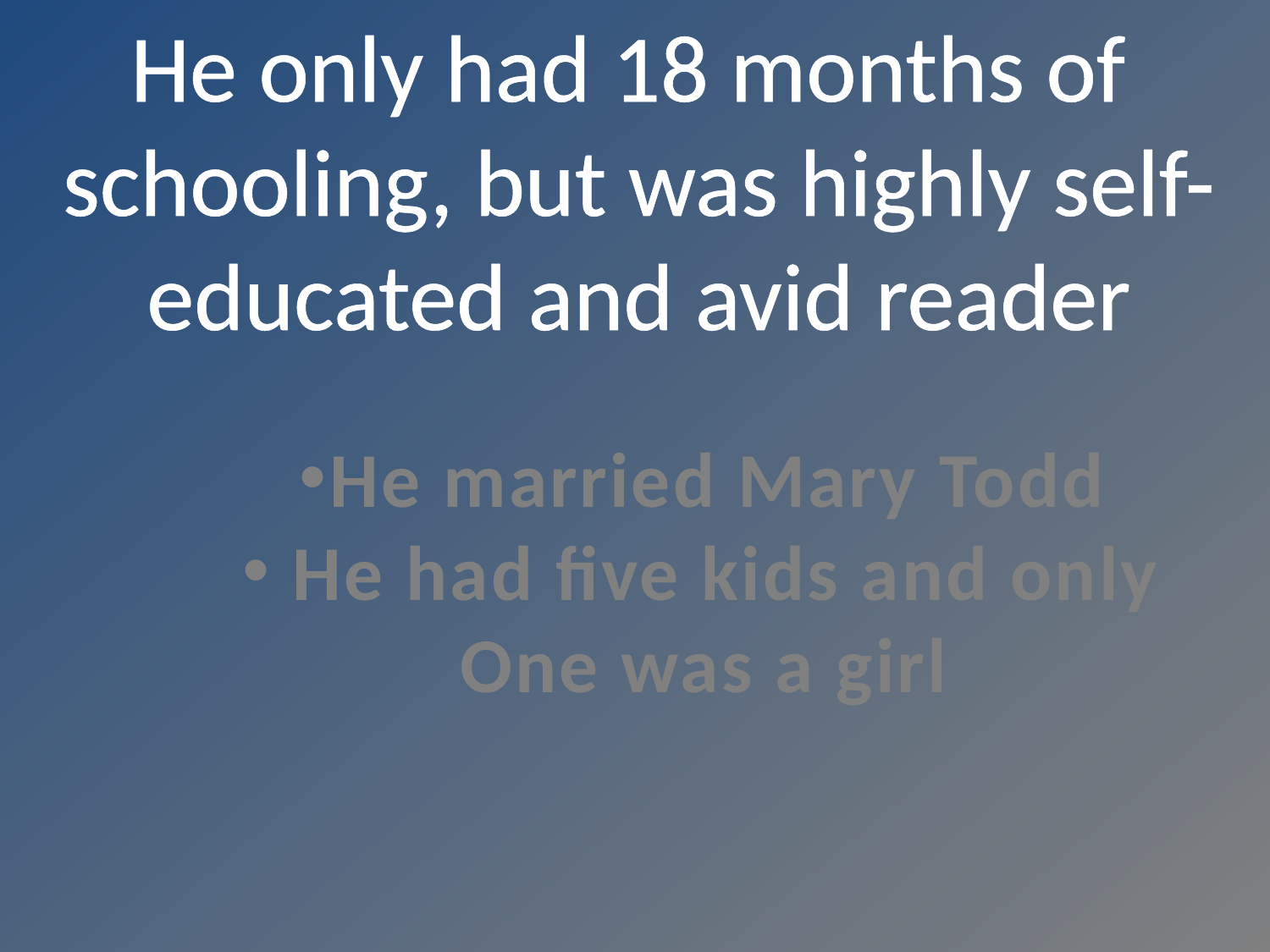

He only had 18 months of
schooling, but was highly self-
educated and avid reader
He married Mary Todd
 He had five kids and only One was a girl